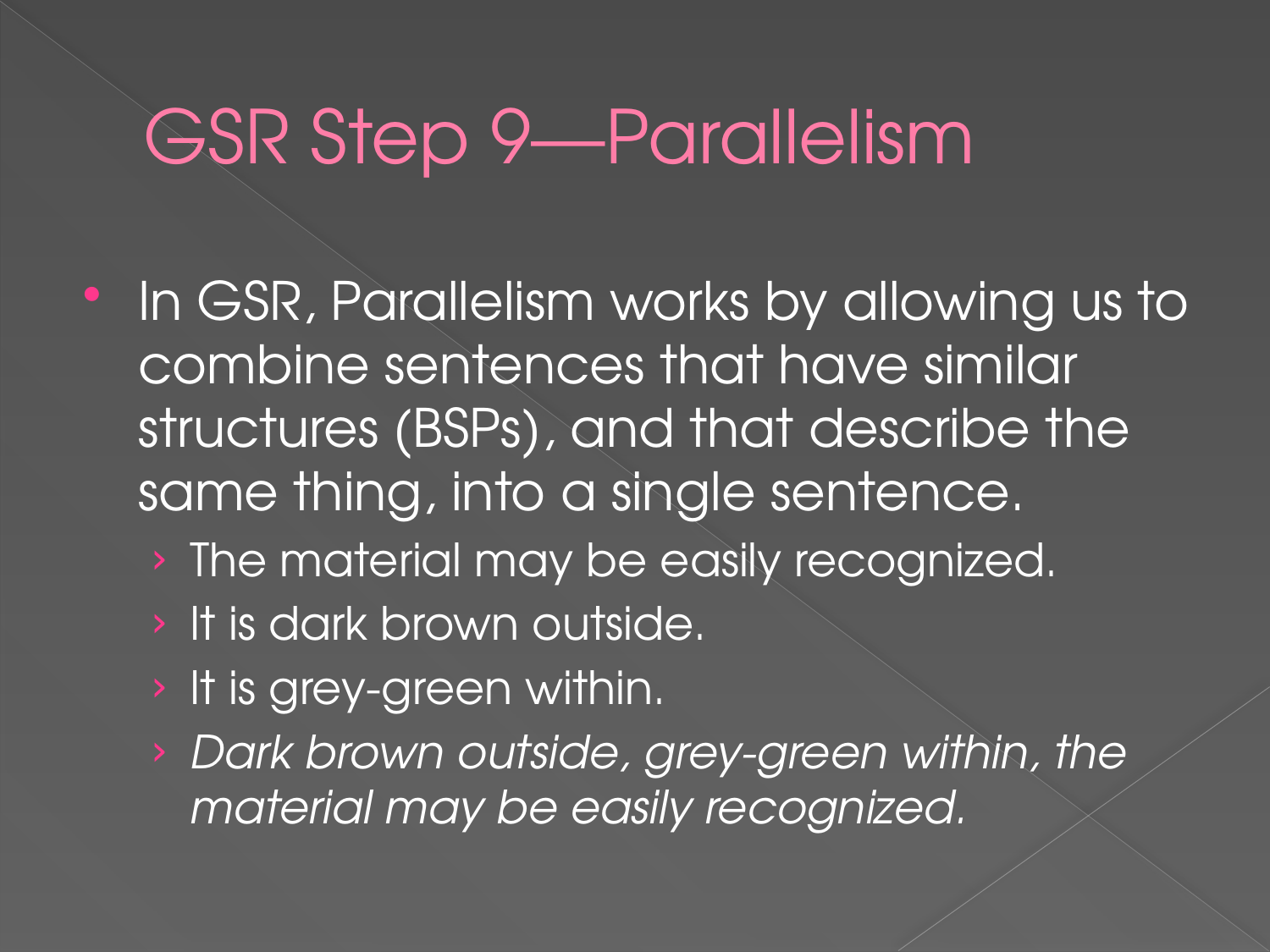

# GSR Step 9—Parallelism
In GSR, Parallelism works by allowing us to combine sentences that have similar structures (BSPs), and that describe the same thing, into a single sentence.
The material may be easily recognized.
It is dark brown outside.
It is grey-green within.
Dark brown outside, grey-green within, the material may be easily recognized.